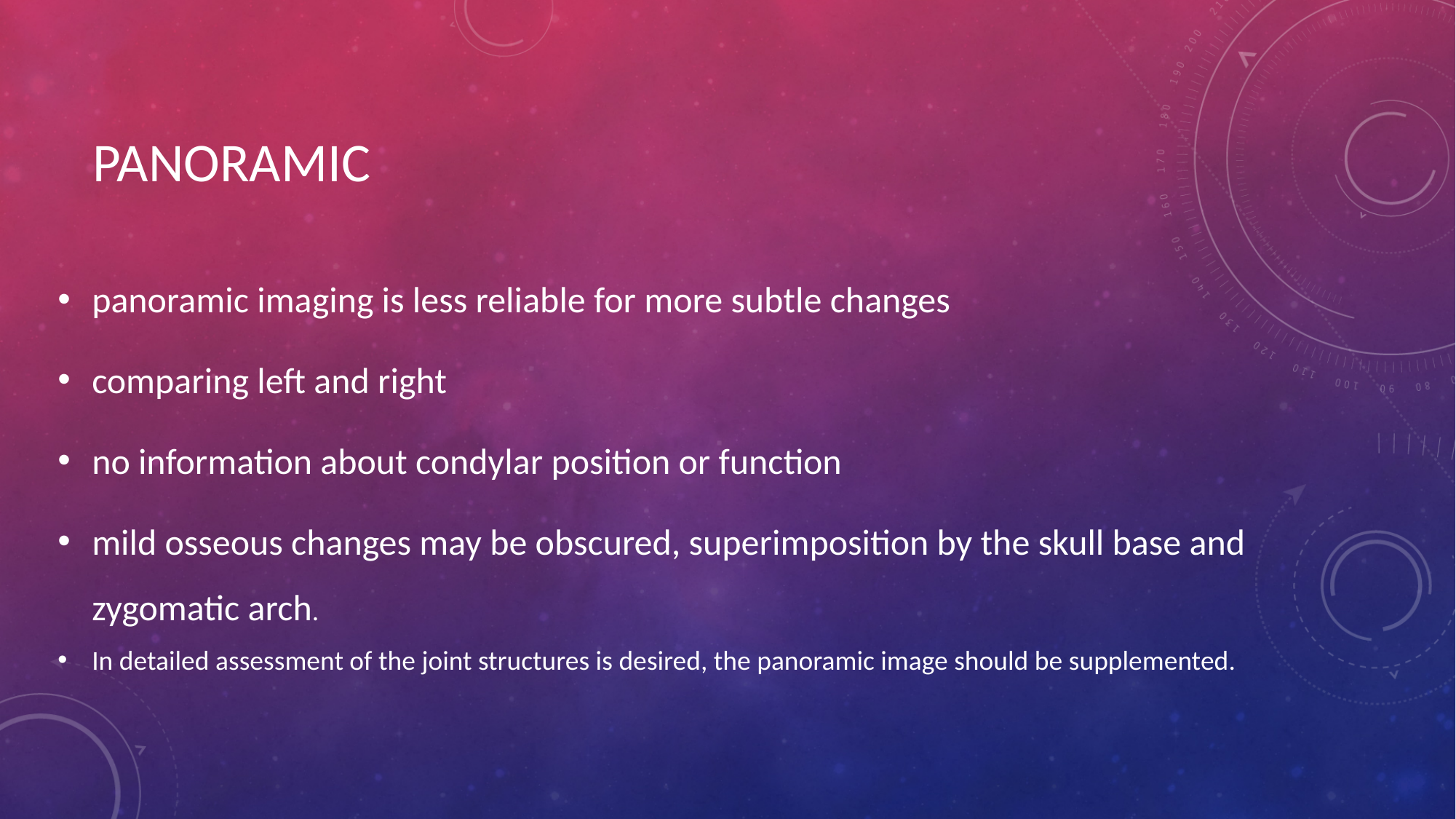

# Panoramic

panoramic imaging is less reliable for more subtle changes
comparing left and right
no information about condylar position or function
mild osseous changes may be obscured, superimposition by the skull base and zygomatic arch.
In detailed assessment of the joint structures is desired, the panoramic image should be supplemented.